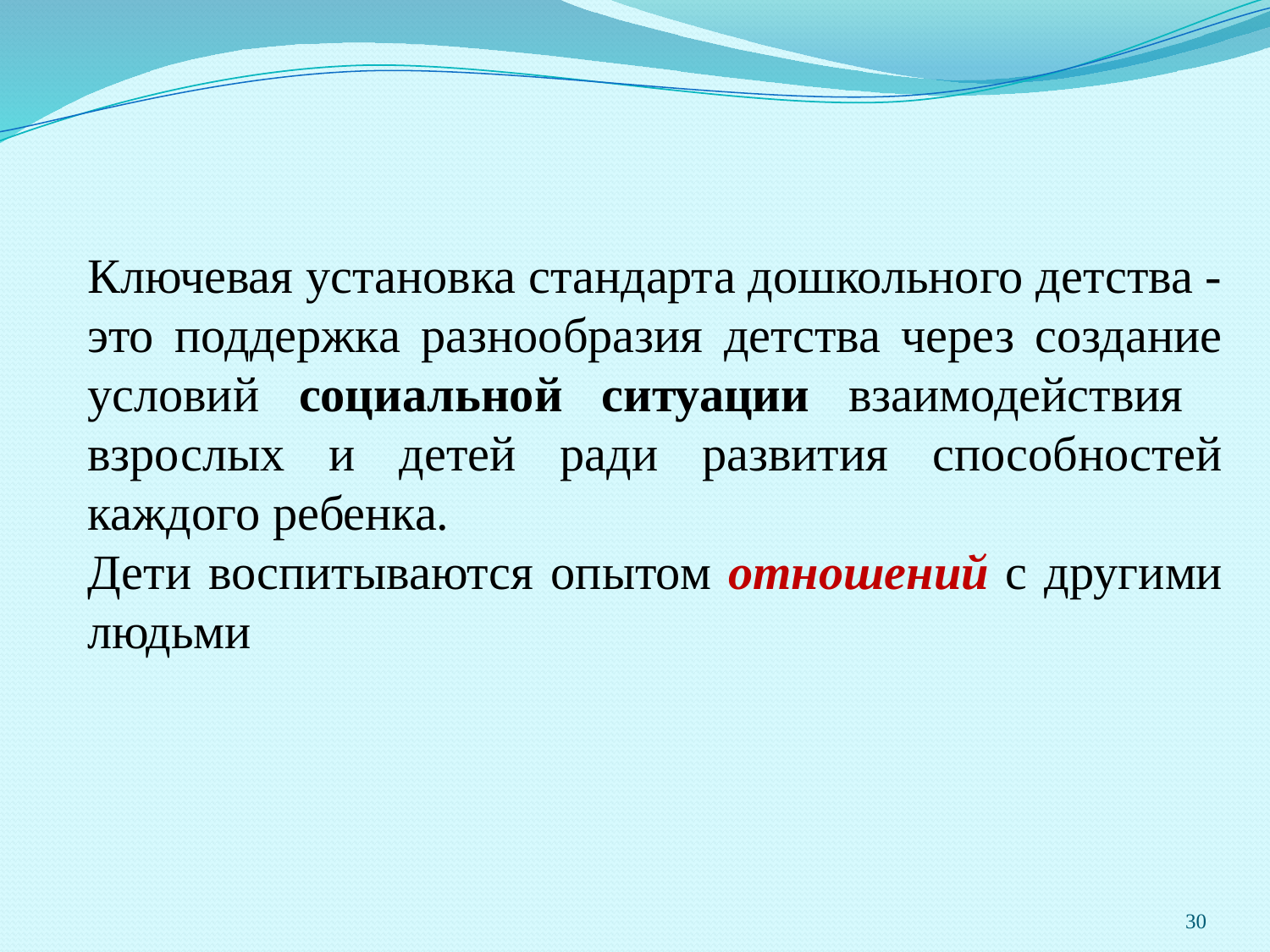

Ключевая установка стандарта дошкольного детства - это поддержка разнообразия детства через создание условий социальной ситуации взаимодействия  взрослых и детей ради развития способностей каждого ребенка.
Дети воспитываются опытом отношений с другими людьми
30